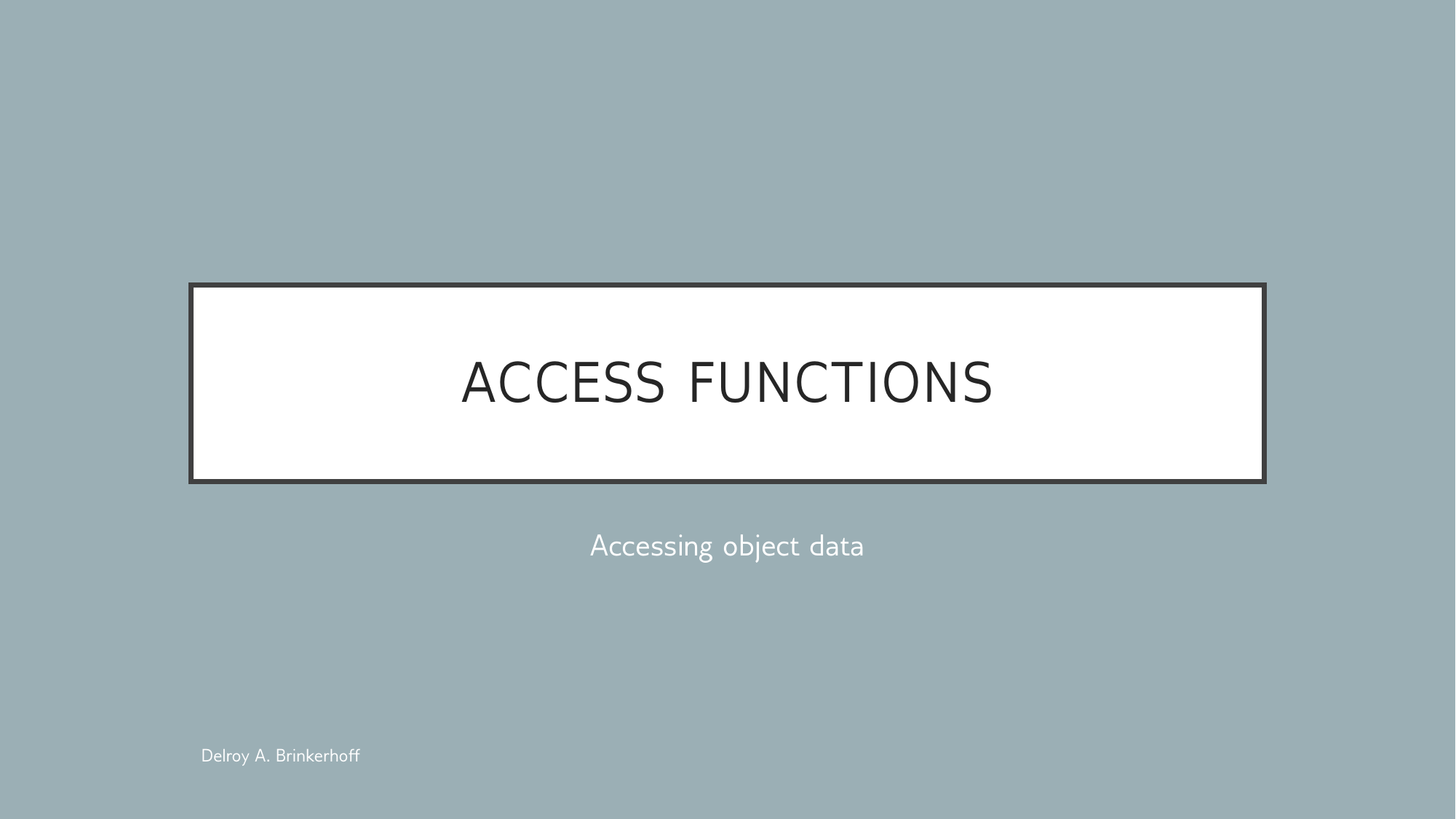

# Access Functions
Accessing object data
Delroy A. Brinkerhoff